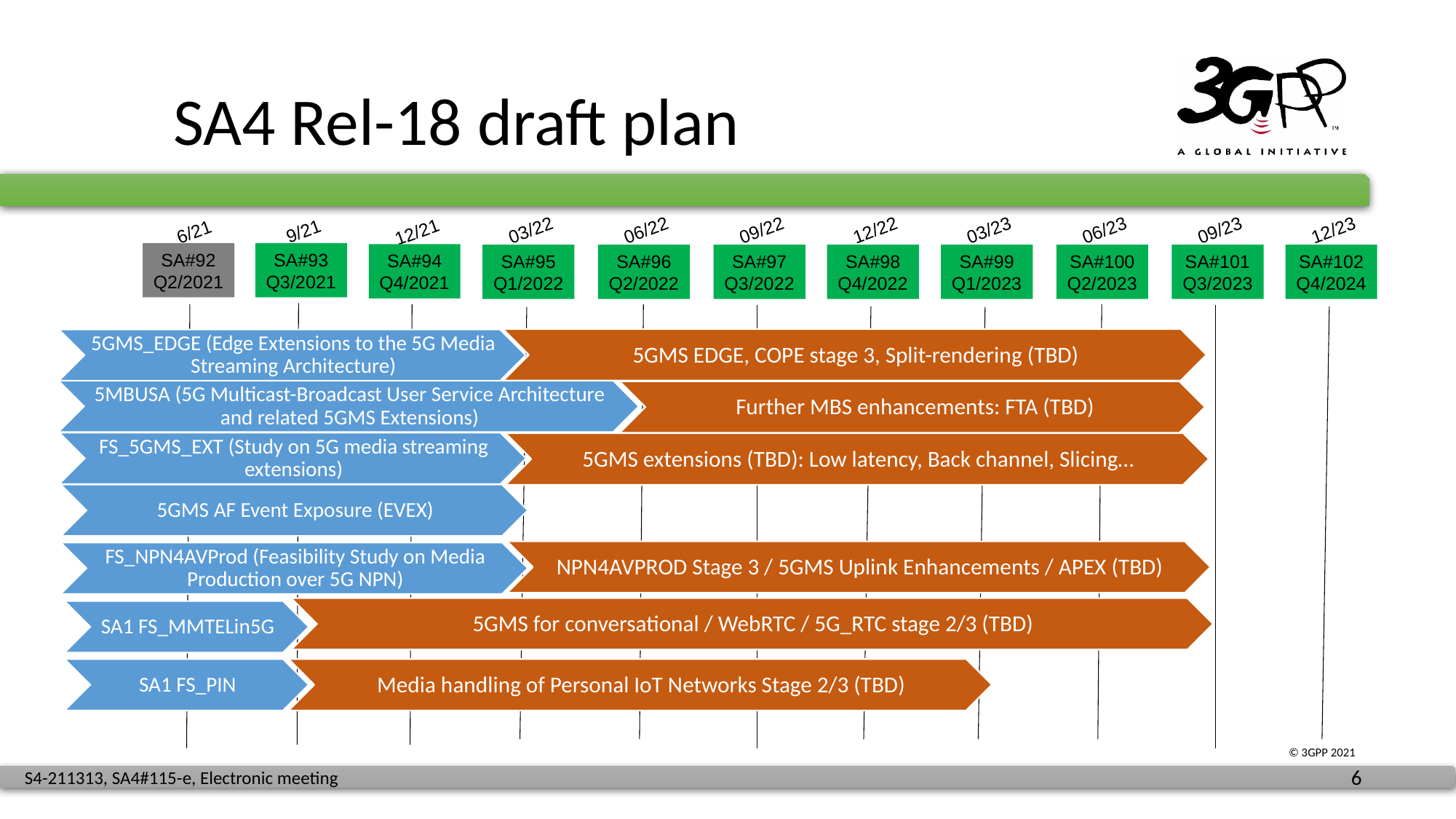

# SA4 Rel-18 draft plan
03/22
06/22
09/22
12/22
03/23
06/23
09/23
12/23
9/21
6/21
12/21
SA#92
Q2/2021
SA#93
Q3/2021
SA#94
Q4/2021
SA#95
Q1/2022
SA#96
Q2/2022
SA#97
Q3/2022
SA#98
Q4/2022
SA#99
Q1/2023
SA#100
Q2/2023
SA#101
Q3/2023
SA#102
Q4/2024

5GMS EDGE, COPE stage 3, Split-rendering (TBD)
5GMS_EDGE (Edge Extensions to the 5G Media Streaming Architecture)

5MBUSA (5G Multicast-Broadcast User Service Architecture and related 5GMS Extensions)

Further MBS enhancements: FTA (TBD)

FS_5GMS_EXT (Study on 5G media streaming extensions)

5GMS extensions (TBD): Low latency, Back channel, Slicing…

5GMS AF Event Exposure (EVEX)

NPN4AVPROD Stage 3 / 5GMS Uplink Enhancements / APEX (TBD)

FS_NPN4AVProd (Feasibility Study on Media Production over 5G NPN)

5GMS for conversational / WebRTC / 5G_RTC stage 2/3 (TBD)

SA1 FS_MMTELin5G

SA1 FS_PIN

Media handling of Personal IoT Networks Stage 2/3 (TBD)